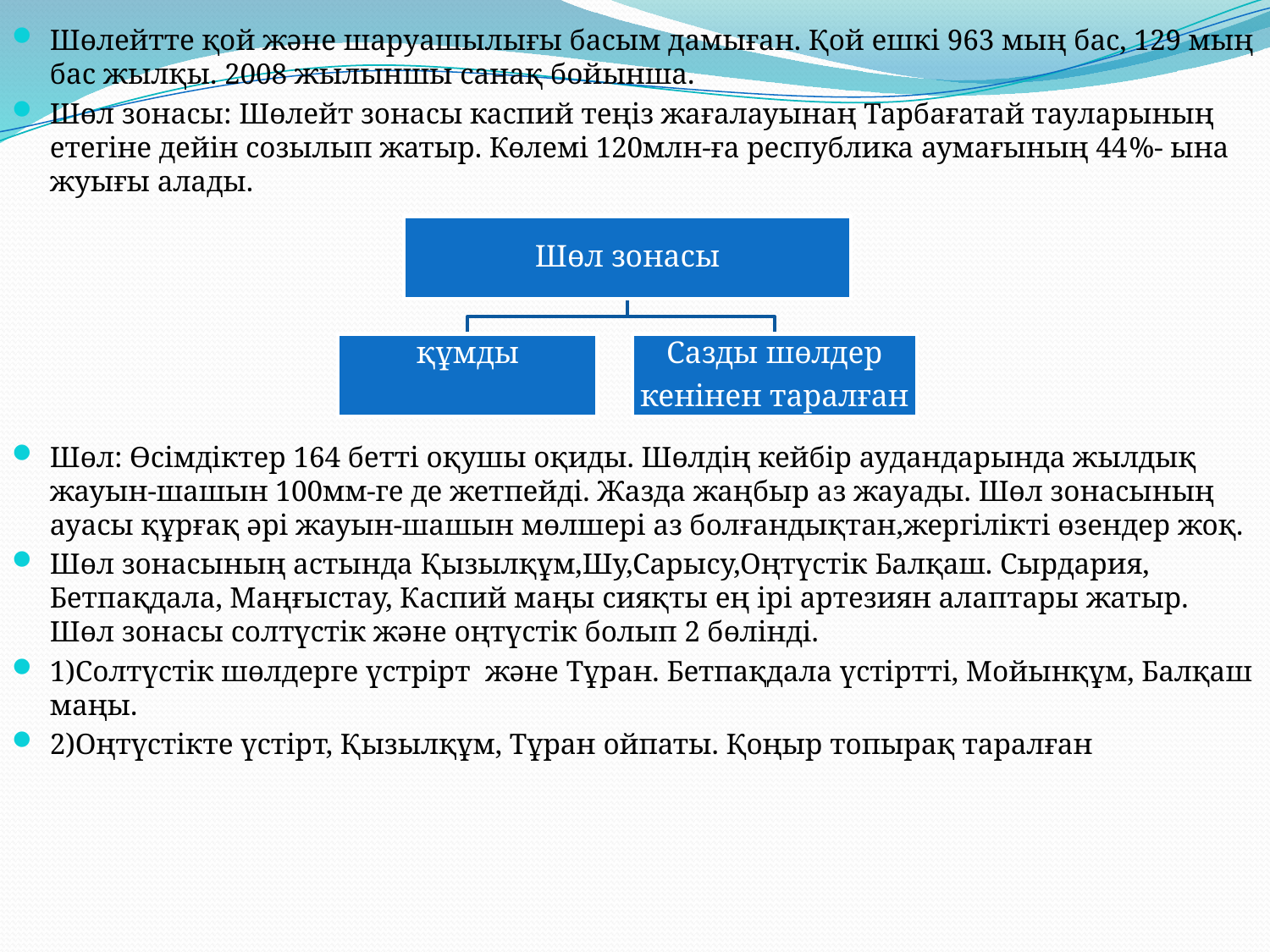

Шөлейтте қой және шаруашылығы басым дамыған. Қой ешкі 963 мың бас, 129 мың бас жылқы. 2008 жылыншы санақ бойынша.
Шөл зонасы: Шөлейт зонасы каспий теңіз жағалауынаң Тарбағатай тауларының  етегіне дейін созылып жатыр. Көлемі 120млн-ға республика аумағының 44%- ына жуығы алады.

Шөл: Өсімдіктер 164 бетті оқушы оқиды. Шөлдің кейбір аудандарында жылдық жауын-шашын 100мм-ге де жетпейді. Жазда жаңбыр аз жауады. Шөл зонасының ауасы құрғақ әрі жауын-шашын мөлшері аз болғандықтан,жергілікті өзендер жоқ.
Шөл зонасының астында Қызылқұм,Шу,Сарысу,Оңтүстік Балқаш. Сырдария, Бетпақдала, Маңғыстау, Каспий маңы сияқты ең ірі артезиян алаптары жатыр. Шөл зонасы солтүстік және оңтүстік болып 2 бөлінді.
1)Солтүстік шөлдерге үстрірт  және Тұран. Бетпақдала үстіртті, Мойынқұм, Балқаш маңы.
2)Оңтүстікте үстірт, Қызылқұм, Тұран ойпаты. Қоңыр топырақ таралған
Шөл зонасы
құмды

Сазды шөлдер
кенінен таралған